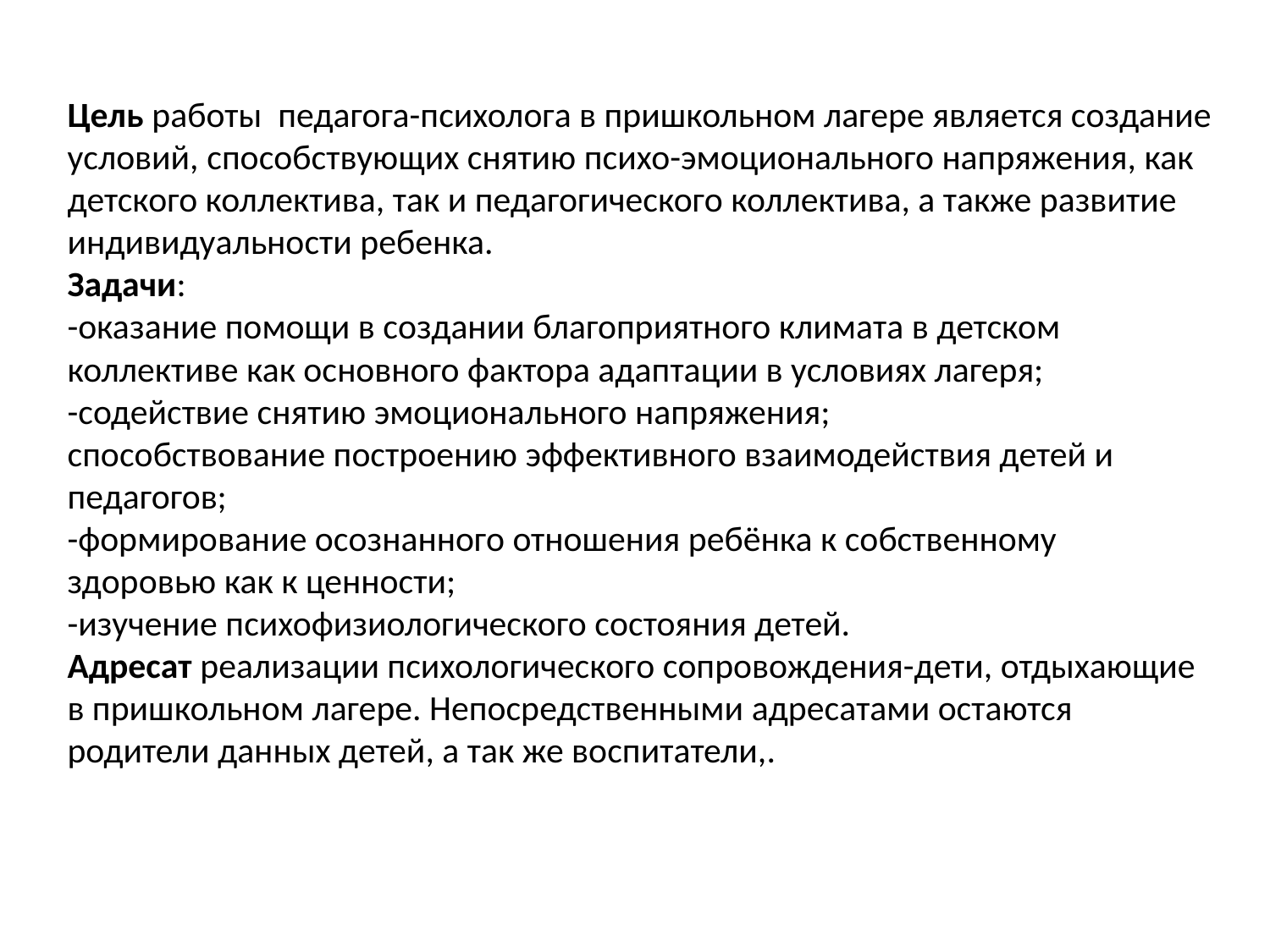

Цель работы  педагога-психолога в пришкольном лагере является создание условий, способствующих снятию психо-эмоционального напряжения, как детского коллектива, так и педагогического коллектива, а также развитие индивидуальности ребенка.
Задачи:
-оказание помощи в создании благоприятного климата в детском коллективе как основного фактора адаптации в условиях лагеря;
-содействие снятию эмоционального напряжения;
способствование построению эффективного взаимодействия детей и педагогов;
-формирование осознанного отношения ребёнка к собственному здоровью как к ценности;
-изучение психофизиологического состояния детей.
Адресат реализации психологического сопровождения-дети, отдыхающие в пришкольном лагере. Непосредственными адресатами остаются родители данных детей, а так же воспитатели,.